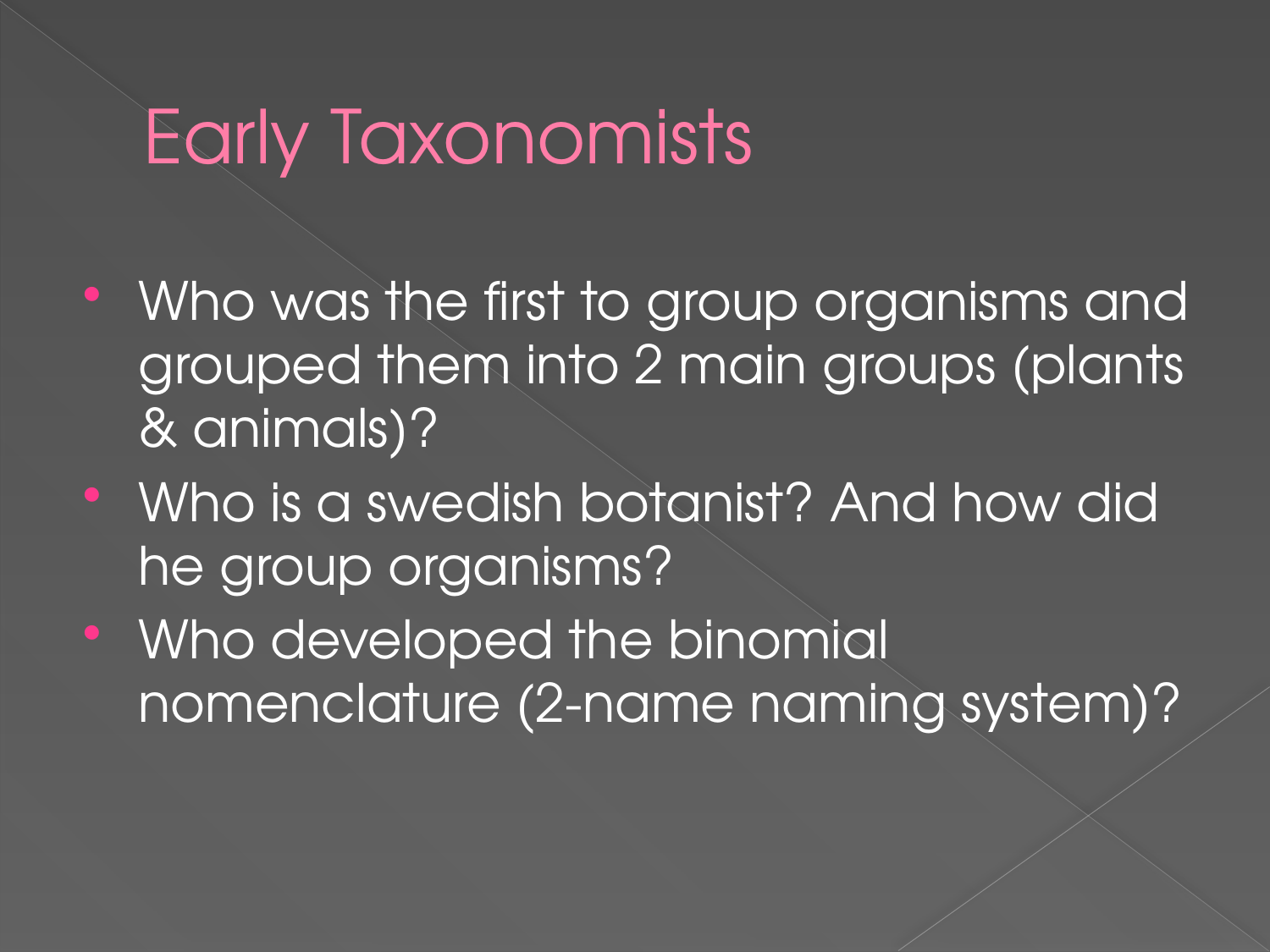

# Early Taxonomists
Who was the first to group organisms and grouped them into 2 main groups (plants & animals)?
Who is a swedish botanist? And how did he group organisms?
Who developed the binomial nomenclature (2-name naming system)?